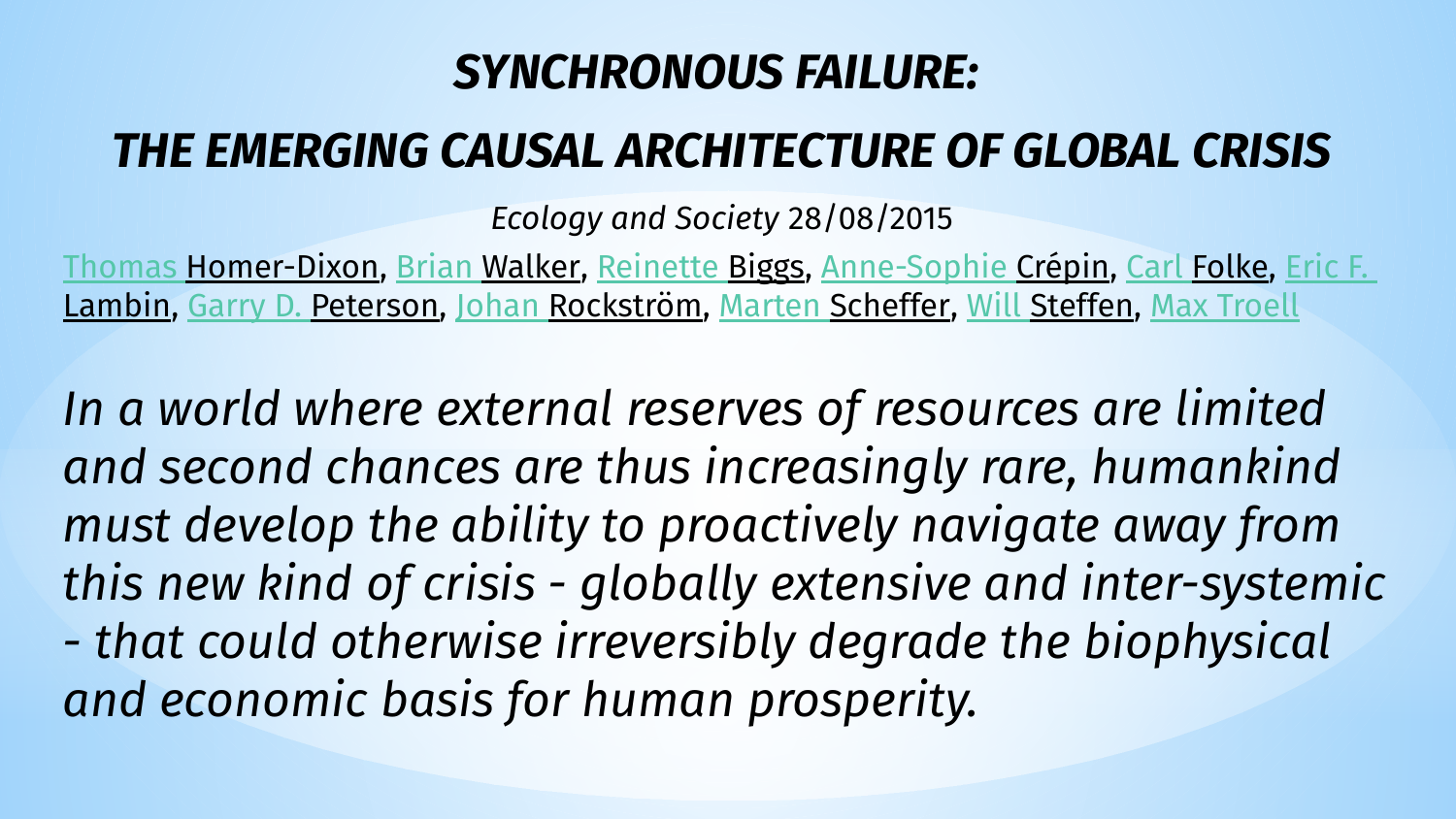

SYNCHRONOUS FAILURE:
THE EMERGING CAUSAL ARCHITECTURE OF GLOBAL CRISIS
Ecology and Society 28/08/2015
Thomas Homer-Dixon, Brian Walker, Reinette Biggs, Anne-Sophie Crépin, Carl Folke, Eric F. Lambin, Garry D. Peterson, Johan Rockström, Marten Scheffer, Will Steffen, Max Troell
In a world where external reserves of resources are limited and second chances are thus increasingly rare, humankind must develop the ability to proactively navigate away from this new kind of crisis - globally extensive and inter-systemic - that could otherwise irreversibly degrade the biophysical and economic basis for human prosperity.